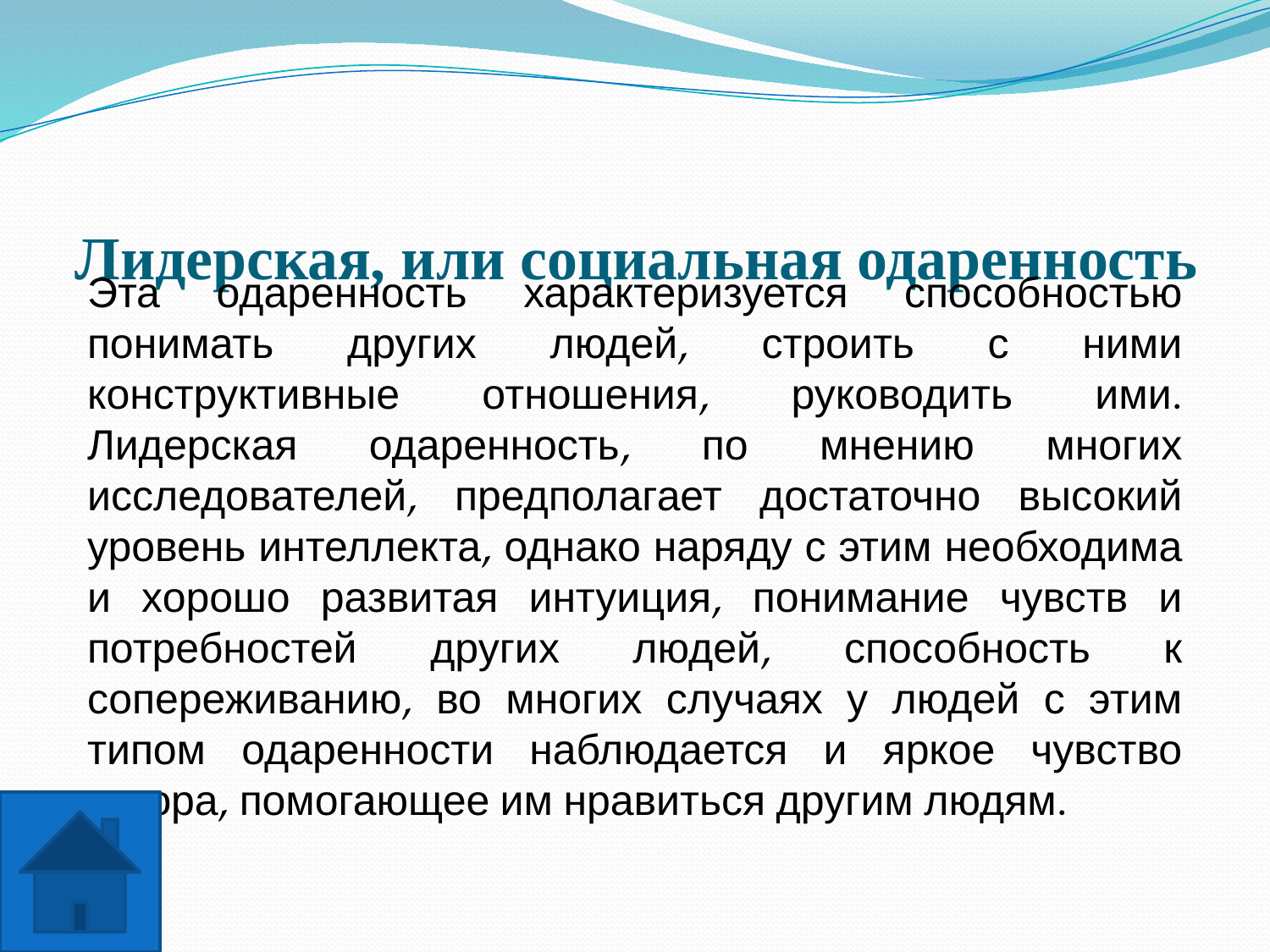

# Лидерская, или социальная одаренность
Эта одаренность характеризуется способностью понимать других людей, строить с ними конструктивные отношения, руководить ими. Лидерская одаренность, по мнению многих исследователей, предполагает достаточно высокий уровень интеллекта, однако наряду с этим необходима и хорошо развитая интуиция, понимание чувств и потребностей других людей, способность к сопереживанию, во многих случаях у людей с этим типом одаренности наблюдается и яркое чувство юмора, помогающее им нравиться другим людям.